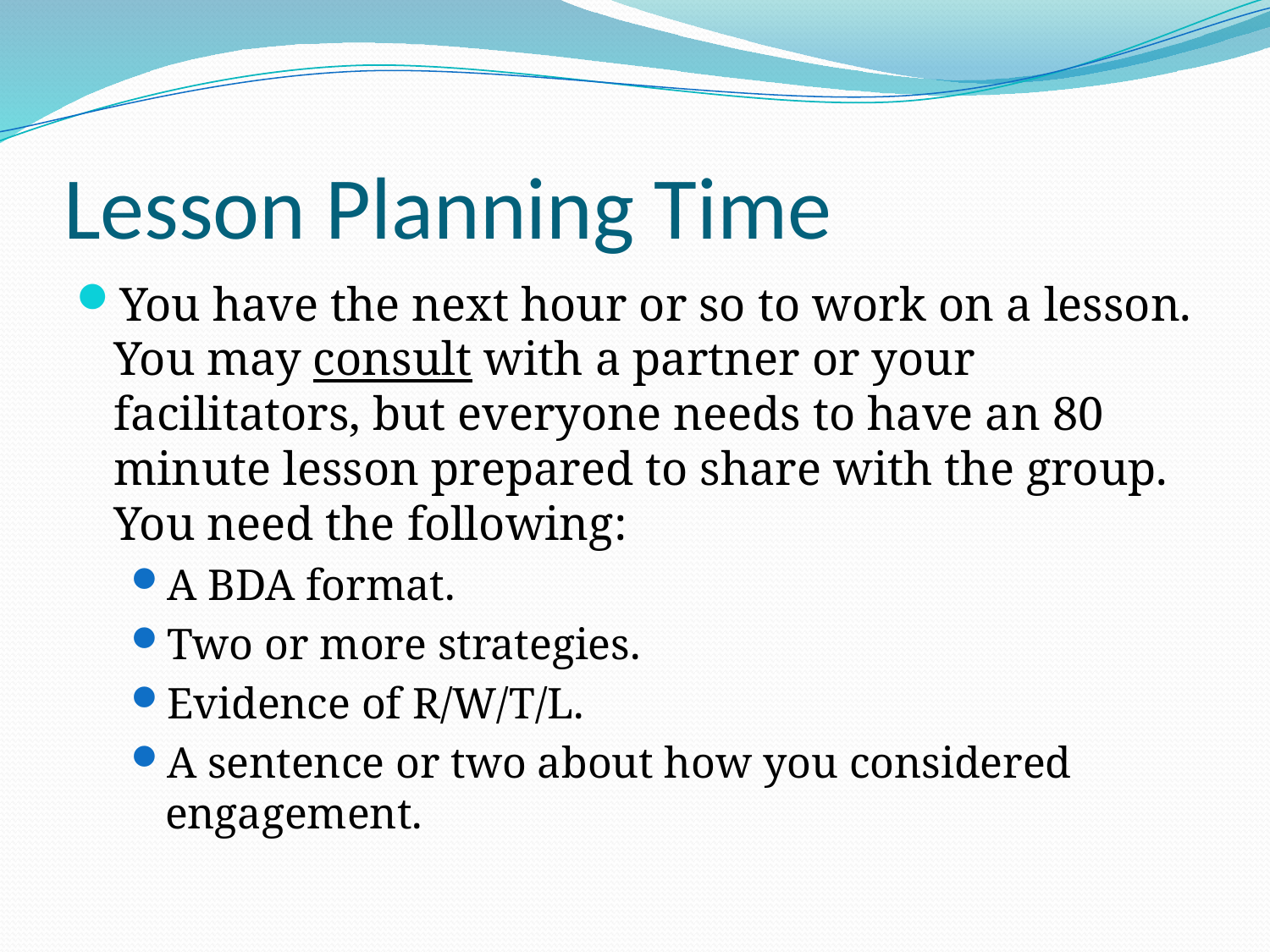

# Lesson Planning Time
You have the next hour or so to work on a lesson. You may consult with a partner or your facilitators, but everyone needs to have an 80 minute lesson prepared to share with the group. You need the following:
A BDA format.
Two or more strategies.
Evidence of R/W/T/L.
A sentence or two about how you considered engagement.